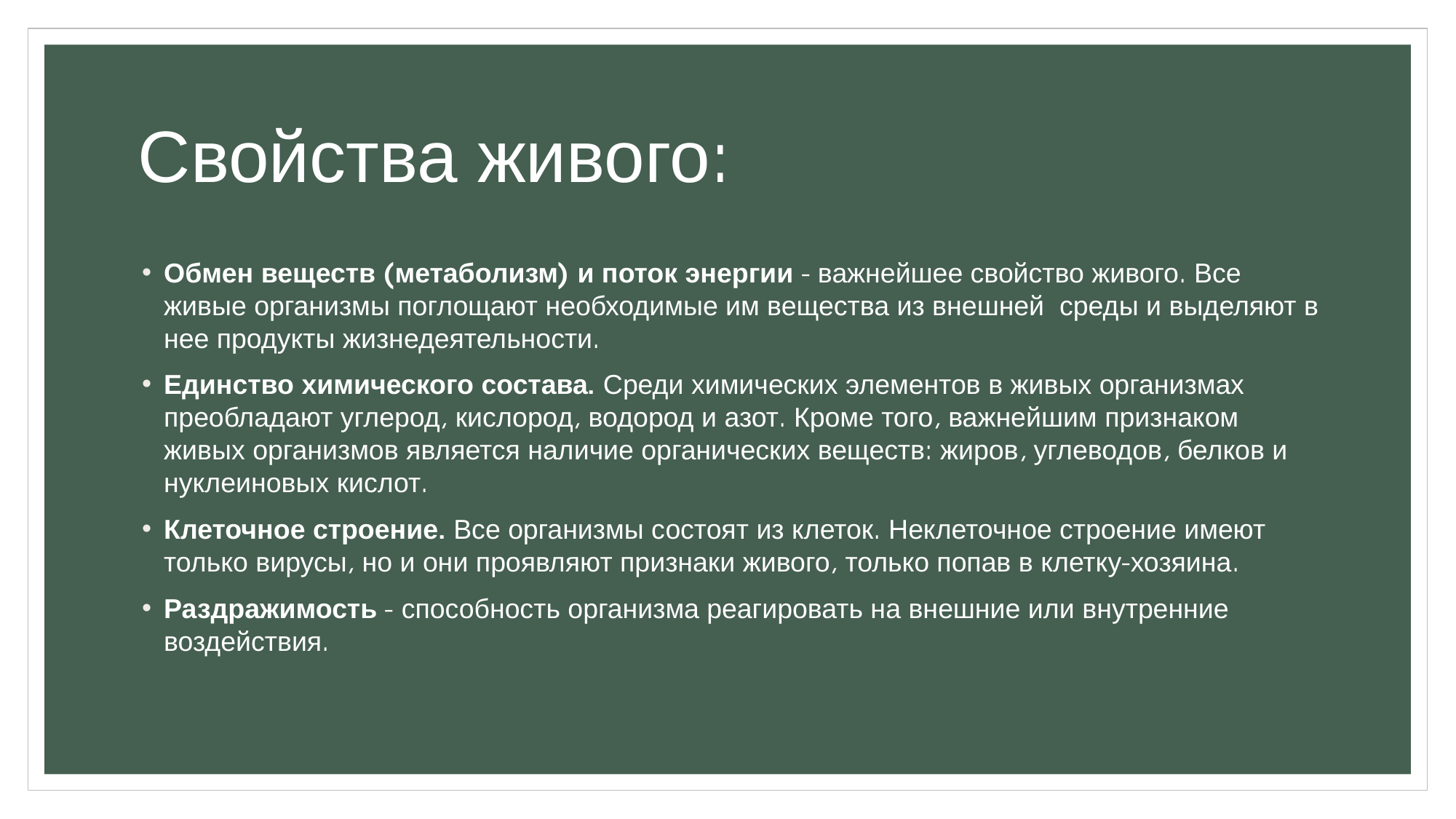

# Свойства живого:
Обмен веществ (метаболизм) и поток энергии - важнейшее свойство живого. Все живые организмы поглощают необходимые им вещества из внешней  среды и выделяют в нее продукты жизнедеятельности.
Единство химического состава. Среди химических элементов в живых организмах преобладают углерод, кислород, водород и азот. Кроме того, важнейшим признаком живых организмов является на­личие органических веществ: жиров, углеводов, белков и нуклеиновых кислот.
Клеточное строение. Все организмы состоят из клеток. Неклеточ­ное строение имеют только вирусы, но и они проявляют признаки живого, только попав в клетку-хозяина.
Раздражимость - способность организма реагировать на внеш­ние или внутренние воздействия.